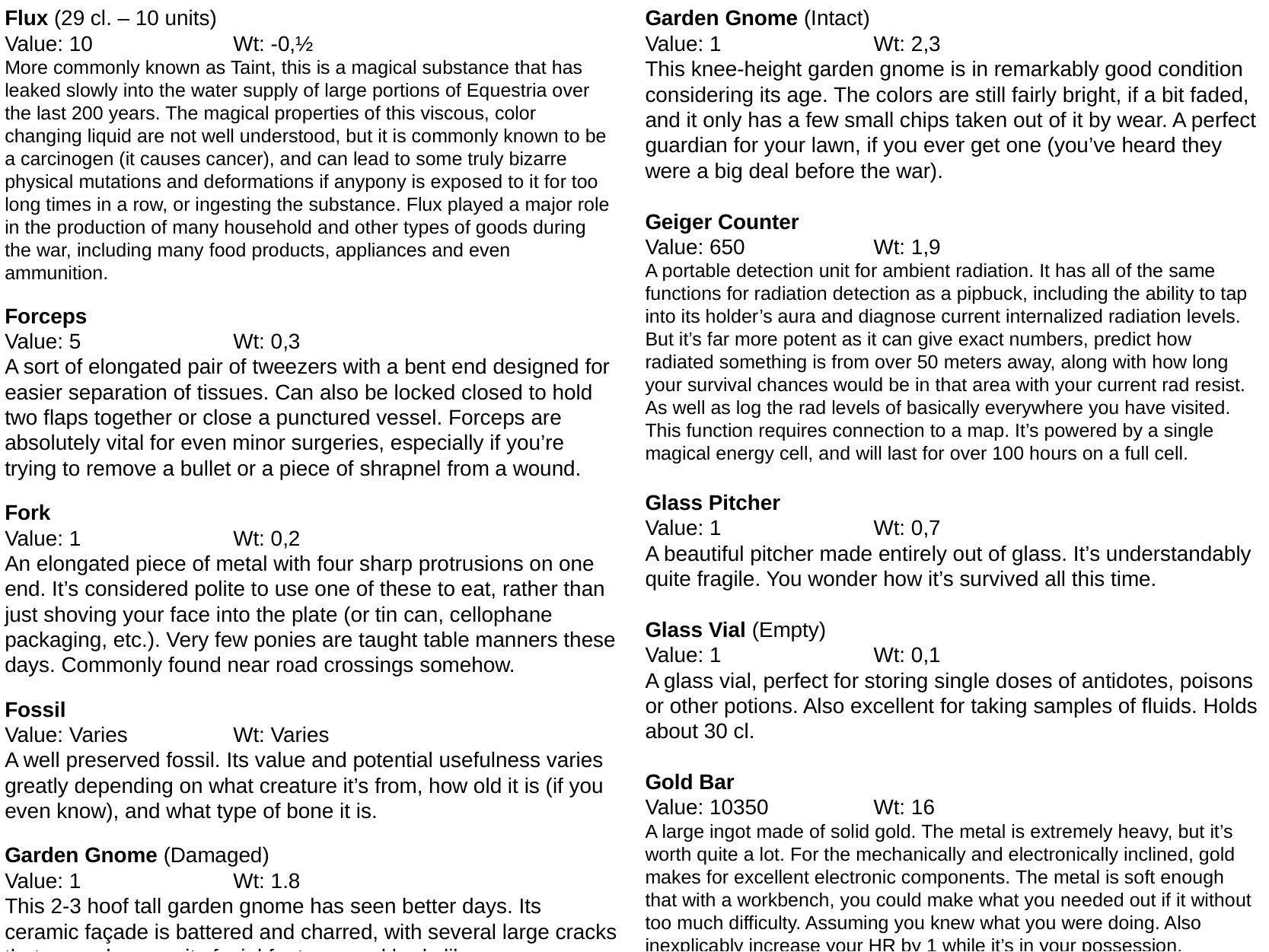

Flux (29 cl. – 10 units)
Value: 10		Wt: -0,½
More commonly known as Taint, this is a magical substance that has leaked slowly into the water supply of large portions of Equestria over the last 200 years. The magical properties of this viscous, color changing liquid are not well understood, but it is commonly known to be a carcinogen (it causes cancer), and can lead to some truly bizarre physical mutations and deformations if anypony is exposed to it for too long times in a row, or ingesting the substance. Flux played a major role in the production of many household and other types of goods during the war, including many food products, appliances and even ammunition.

Forceps
Value: 5		Wt: 0,3
A sort of elongated pair of tweezers with a bent end designed for easier separation of tissues. Can also be locked closed to hold two flaps together or close a punctured vessel. Forceps are absolutely vital for even minor surgeries, especially if you’re trying to remove a bullet or a piece of shrapnel from a wound.

Fork
Value: 1		Wt: 0,2
An elongated piece of metal with four sharp protrusions on one end. It’s considered polite to use one of these to eat, rather than just shoving your face into the plate (or tin can, cellophane packaging, etc.). Very few ponies are taught table manners these days. Commonly found near road crossings somehow.

Fossil
Value: Varies	Wt: Varies
A well preserved fossil. Its value and potential usefulness varies greatly depending on what creature it’s from, how old it is (if you even know), and what type of bone it is.

Garden Gnome (Damaged)
Value: 1		Wt: 1.8
This 2-3 hoof tall garden gnome has seen better days. Its ceramic façade is battered and charred, with several large cracks that spread across its facial features and body like scars.

Garden Gnome (Intact)
Value: 1		Wt: 2,3
This knee-height garden gnome is in remarkably good condition considering its age. The colors are still fairly bright, if a bit faded, and it only has a few small chips taken out of it by wear. A perfect guardian for your lawn, if you ever get one (you’ve heard they were a big deal before the war).

Geiger Counter
Value: 650		Wt: 1,9
A portable detection unit for ambient radiation. It has all of the same functions for radiation detection as a pipbuck, including the ability to tap into its holder’s aura and diagnose current internalized radiation levels. But it’s far more potent as it can give exact numbers, predict how radiated something is from over 50 meters away, along with how long your survival chances would be in that area with your current rad resist. As well as log the rad levels of basically everywhere you have visited. This function requires connection to a map. It’s powered by a single magical energy cell, and will last for over 100 hours on a full cell.

Glass Pitcher
Value: 1		Wt: 0,7
A beautiful pitcher made entirely out of glass. It’s understandably quite fragile. You wonder how it’s survived all this time.

Glass Vial (Empty)
Value: 1		Wt: 0,1
A glass vial, perfect for storing single doses of antidotes, poisons or other potions. Also excellent for taking samples of fluids. Holds about 30 cl.

Gold Bar
Value: 10350	Wt: 16
A large ingot made of solid gold. The metal is extremely heavy, but it’s worth quite a lot. For the mechanically and electronically inclined, gold makes for excellent electronic components. The metal is soft enough that with a workbench, you could make what you needed out if it without too much difficulty. Assuming you knew what you were doing. Also inexplicably increase your HR by 1 while it’s in your possession.